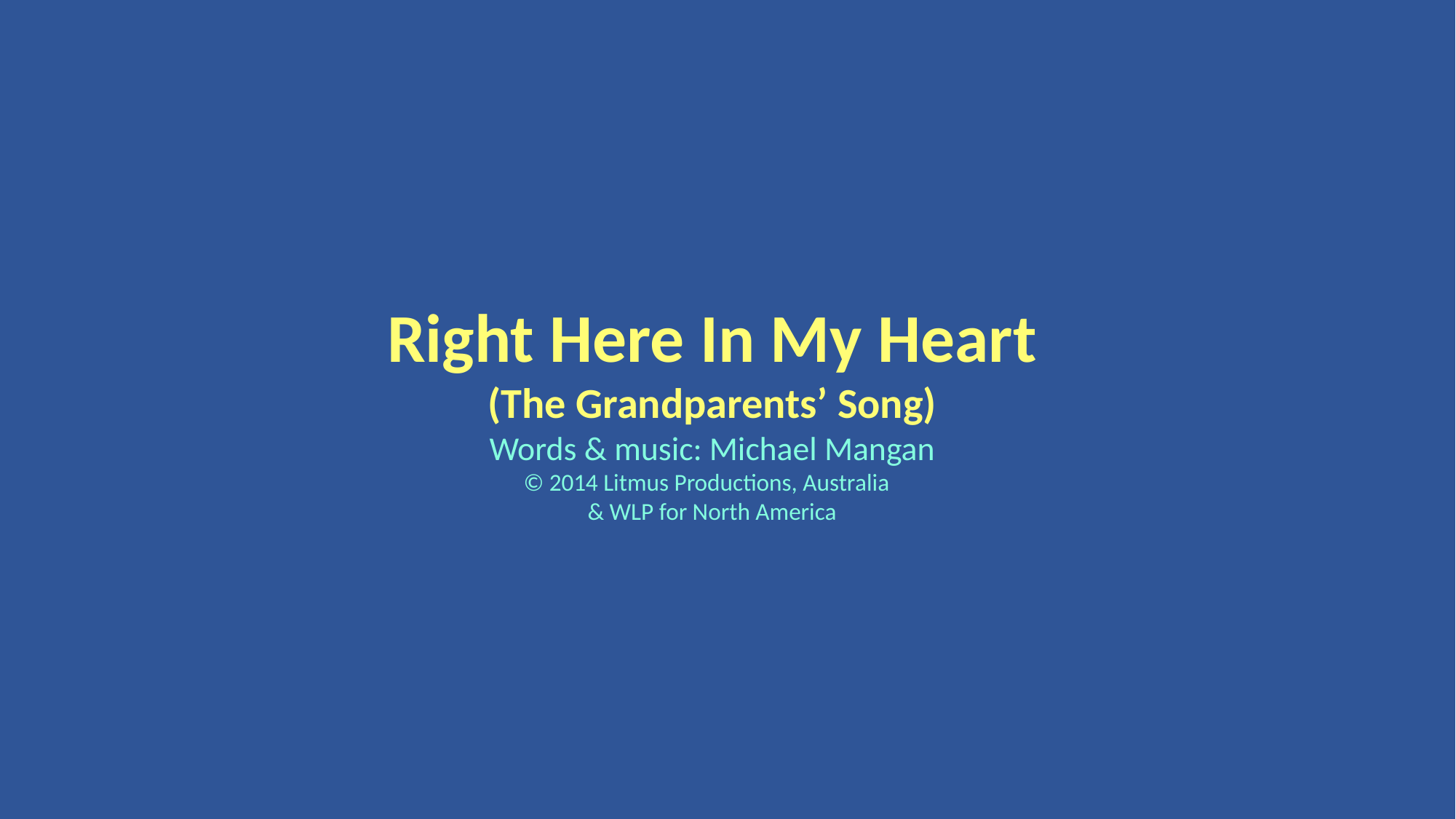

Right Here In My Heart
(The Grandparents’ Song)
Words & music: Michael Mangan
© 2014 Litmus Productions, Australia
& WLP for North America